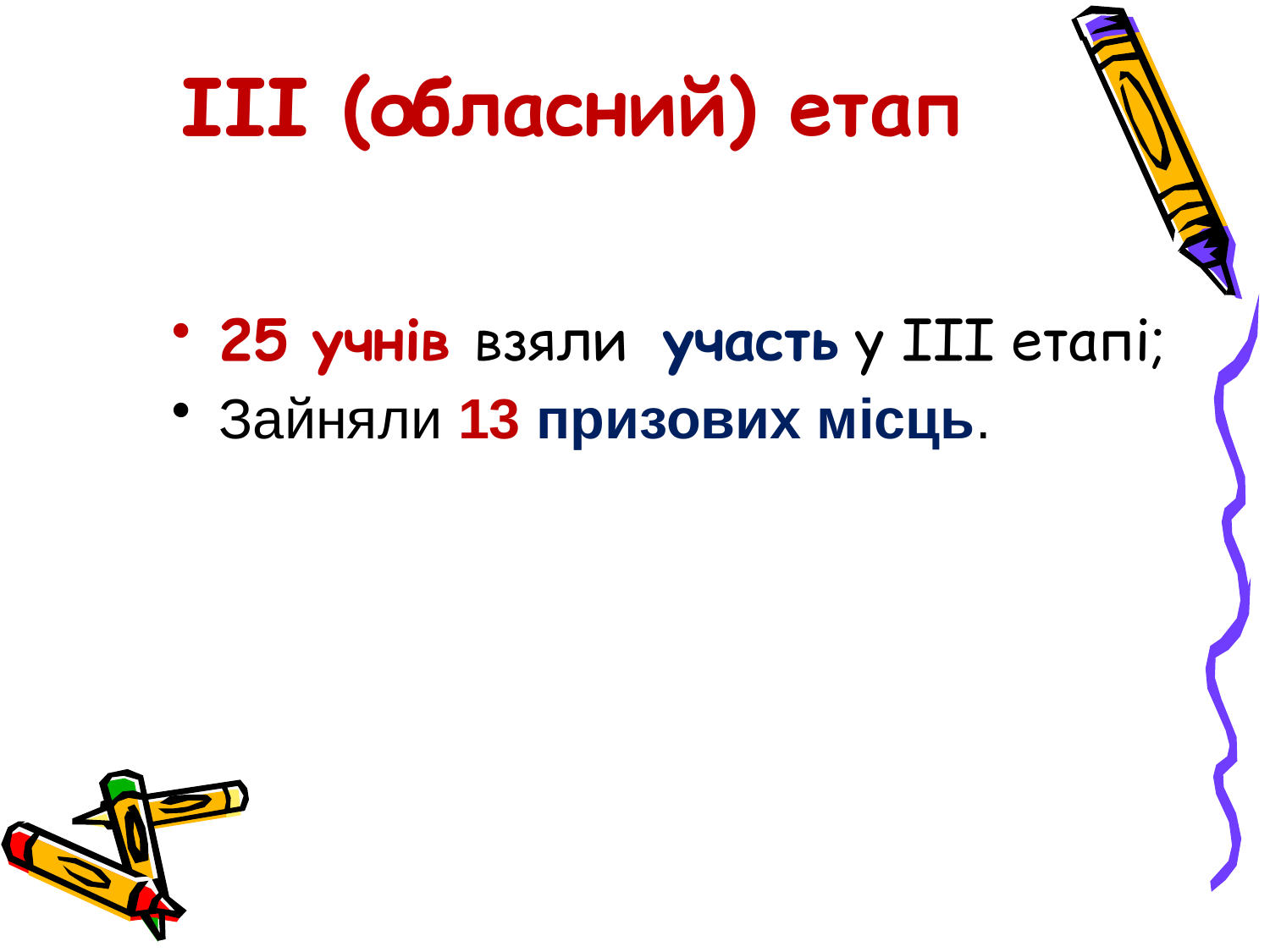

ІІІ (обласний) етап
25 учнів взяли  участь у ІІІ етапі;
Зайняли 13 призових місць.